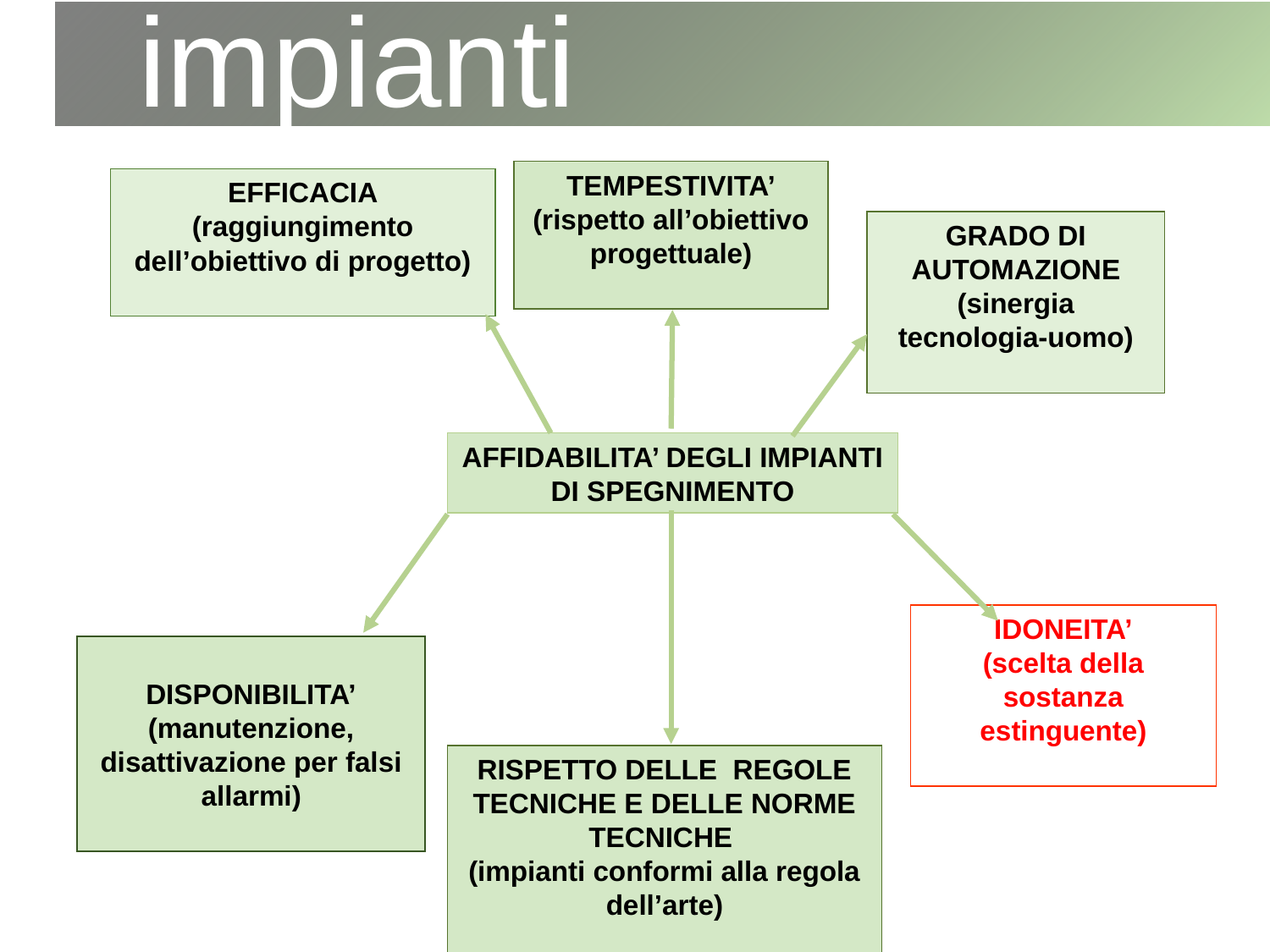

impianti

TEMPESTIVITA’
(rispetto all’obiettivo progettuale)

EFFICACIA
(raggiungimento dell’obiettivo di progetto)

GRADO DI AUTOMAZIONE
(sinergia tecnologia-uomo)

AFFIDABILITA’ DEGLI IMPIANTI DI SPEGNIMENTO

IDONEITA’
(scelta della sostanza estinguente)

DISPONIBILITA’
(manutenzione, disattivazione per falsi allarmi)

RISPETTO DELLE  REGOLE TECNICHE E DELLE NORME TECNICHE
(impianti conformi alla regola dell’arte)